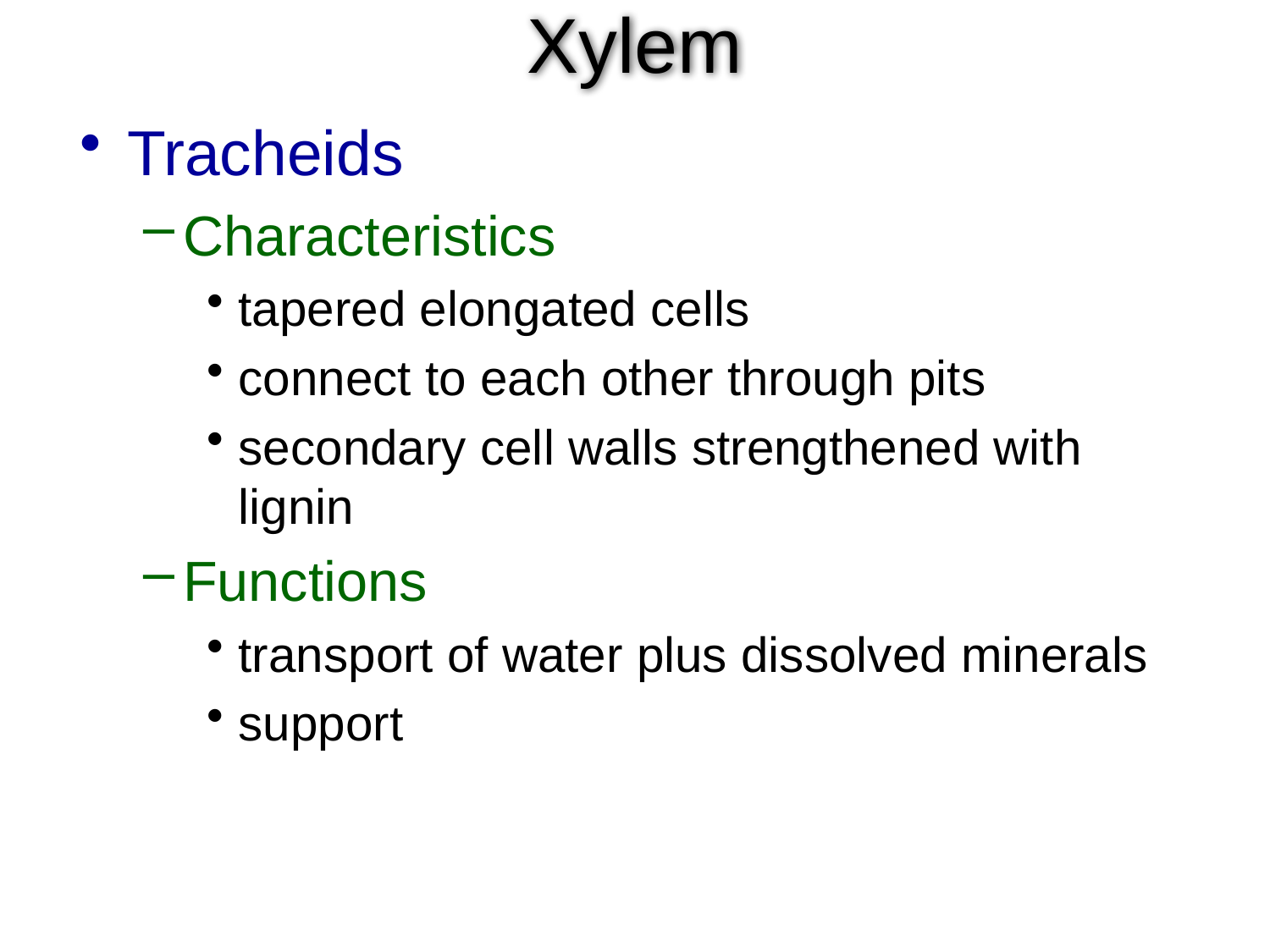

# Xylem
Tracheids
Characteristics
tapered elongated cells
connect to each other through pits
secondary cell walls strengthened with lignin
Functions
transport of water plus dissolved minerals
support